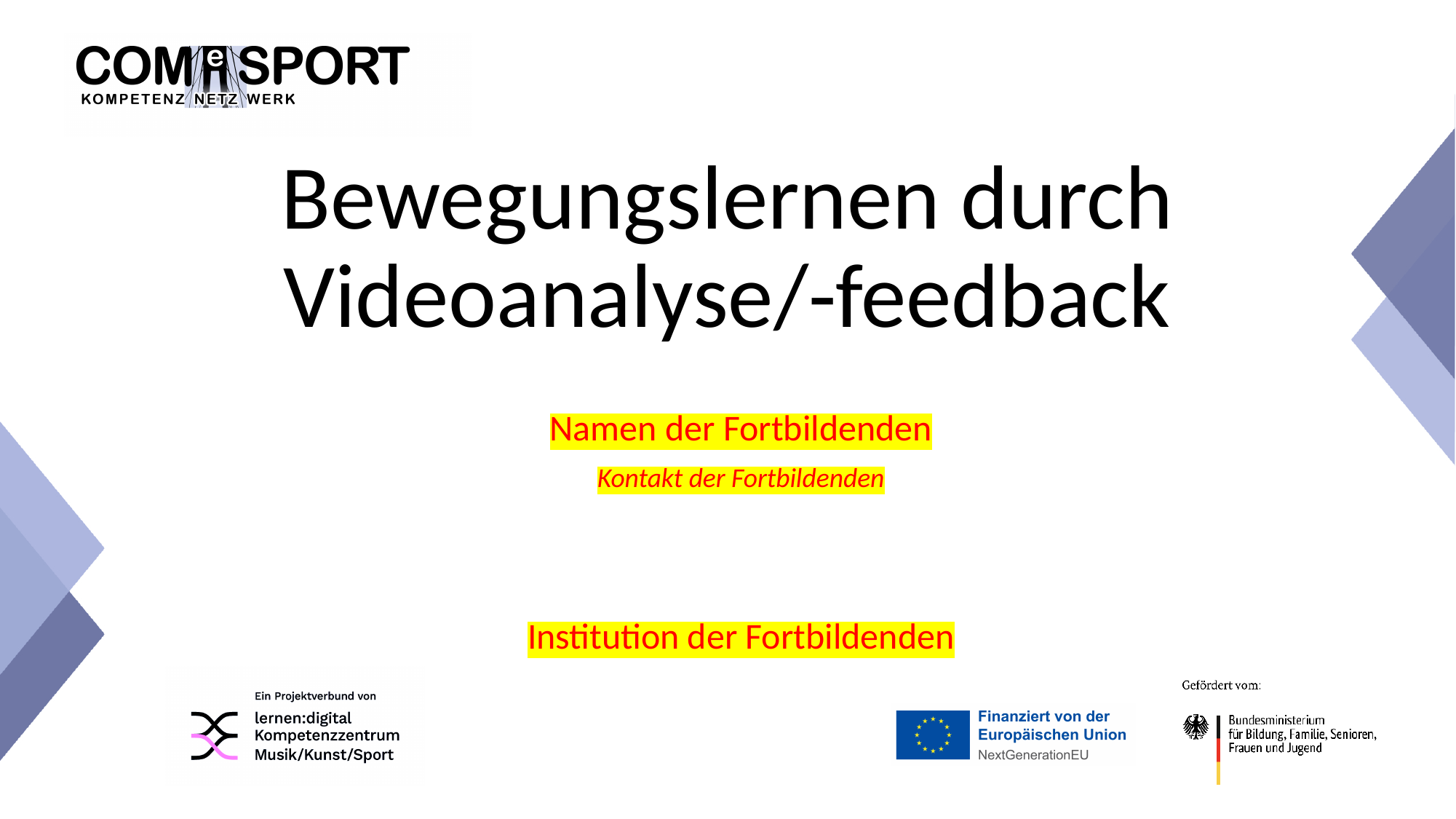

# Bewegungslernen durch Videoanalyse/-feedback
Namen der Fortbildenden
Kontakt der Fortbildenden

Institution der Fortbildenden